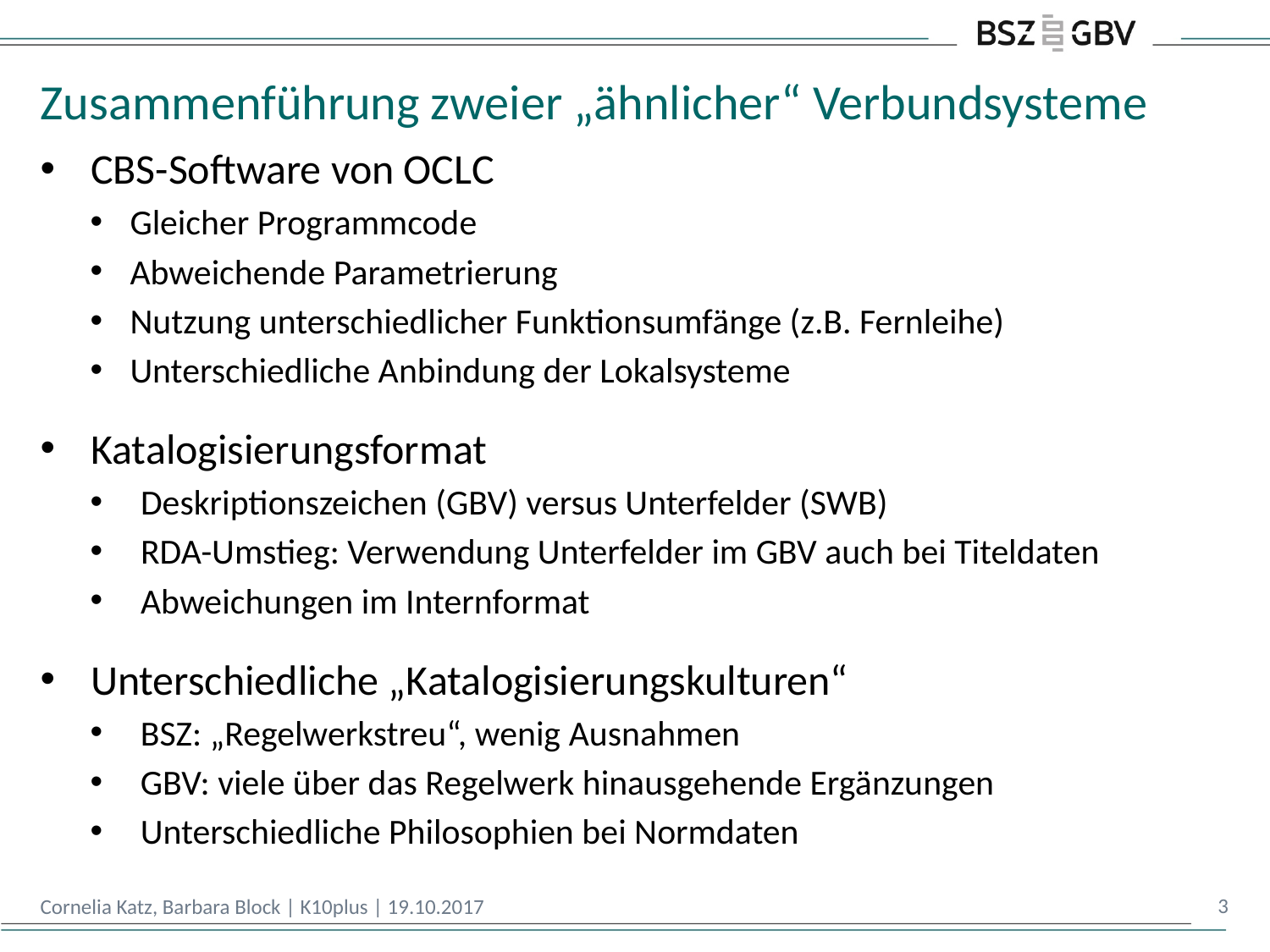

# Zusammenführung zweier „ähnlicher“ Verbundsysteme
CBS-Software von OCLC
Gleicher Programmcode
Abweichende Parametrierung
Nutzung unterschiedlicher Funktionsumfänge (z.B. Fernleihe)
Unterschiedliche Anbindung der Lokalsysteme
Katalogisierungsformat
Deskriptionszeichen (GBV) versus Unterfelder (SWB)
RDA-Umstieg: Verwendung Unterfelder im GBV auch bei Titeldaten
Abweichungen im Internformat
Unterschiedliche „Katalogisierungskulturen“
BSZ: „Regelwerkstreu“, wenig Ausnahmen
GBV: viele über das Regelwerk hinausgehende Ergänzungen
Unterschiedliche Philosophien bei Normdaten

 Nutzung

 nnn

Cornelia Katz, Barbara Block | K10plus | 19.10.2017
3